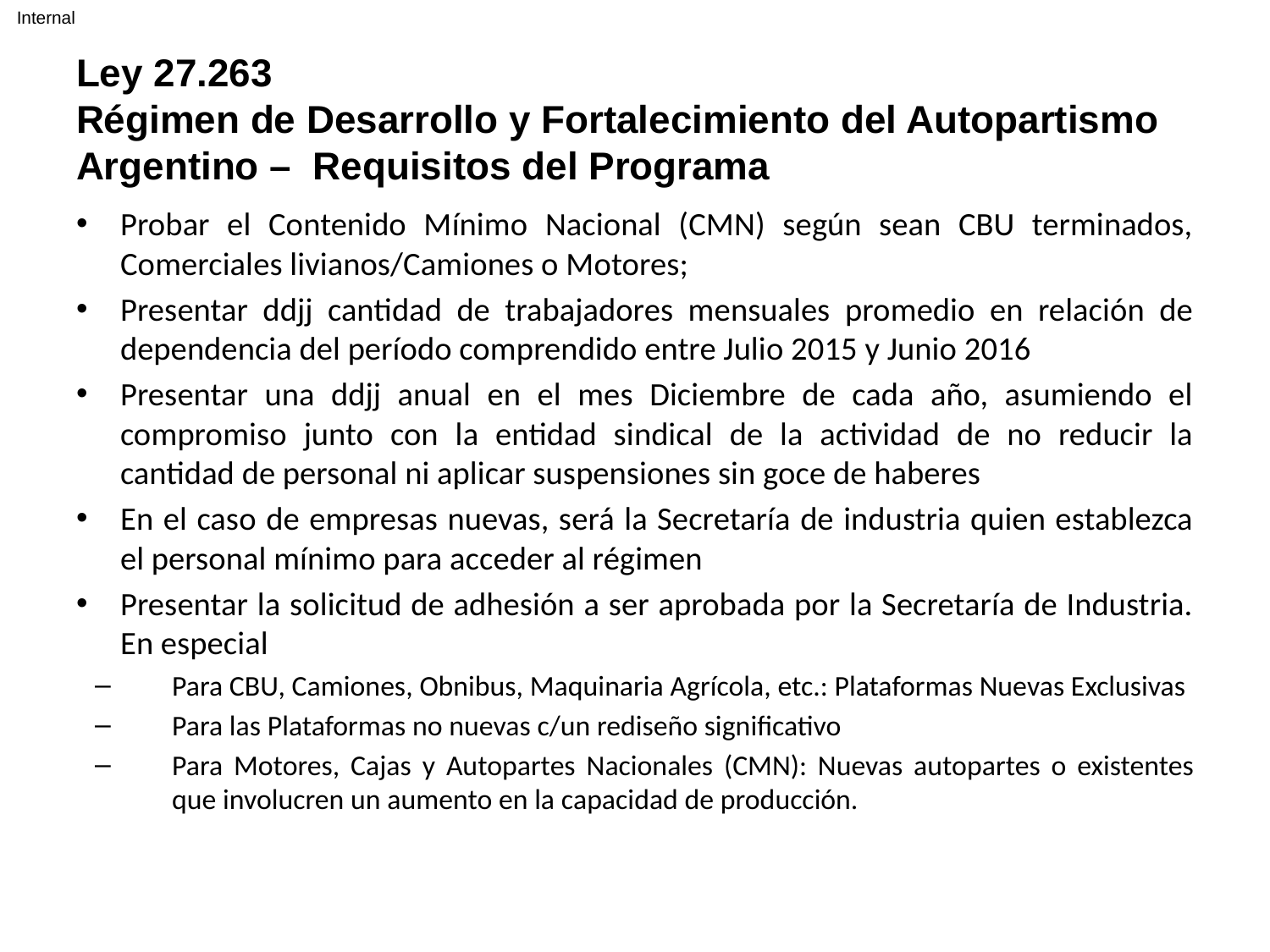

# Ley 27.263 Régimen de Desarrollo y Fortalecimiento del Autopartismo Argentino –  Requisitos del Programa
Probar el Contenido Mínimo Nacional (CMN) según sean CBU terminados, Comerciales livianos/Camiones o Motores;
Presentar ddjj cantidad de trabajadores mensuales promedio en relación de dependencia del período comprendido entre Julio 2015 y Junio 2016
Presentar una ddjj anual en el mes Diciembre de cada año, asumiendo el compromiso junto con la entidad sindical de la actividad de no reducir la cantidad de personal ni aplicar suspensiones sin goce de haberes
En el caso de empresas nuevas, será la Secretaría de industria quien establezca el personal mínimo para acceder al régimen
Presentar la solicitud de adhesión a ser aprobada por la Secretaría de Industria. En especial
Para CBU, Camiones, Obnibus, Maquinaria Agrícola, etc.: Plataformas Nuevas Exclusivas
Para las Plataformas no nuevas c/un rediseño significativo
Para Motores, Cajas y Autopartes Nacionales (CMN): Nuevas autopartes o existentes que involucren un aumento en la capacidad de producción.